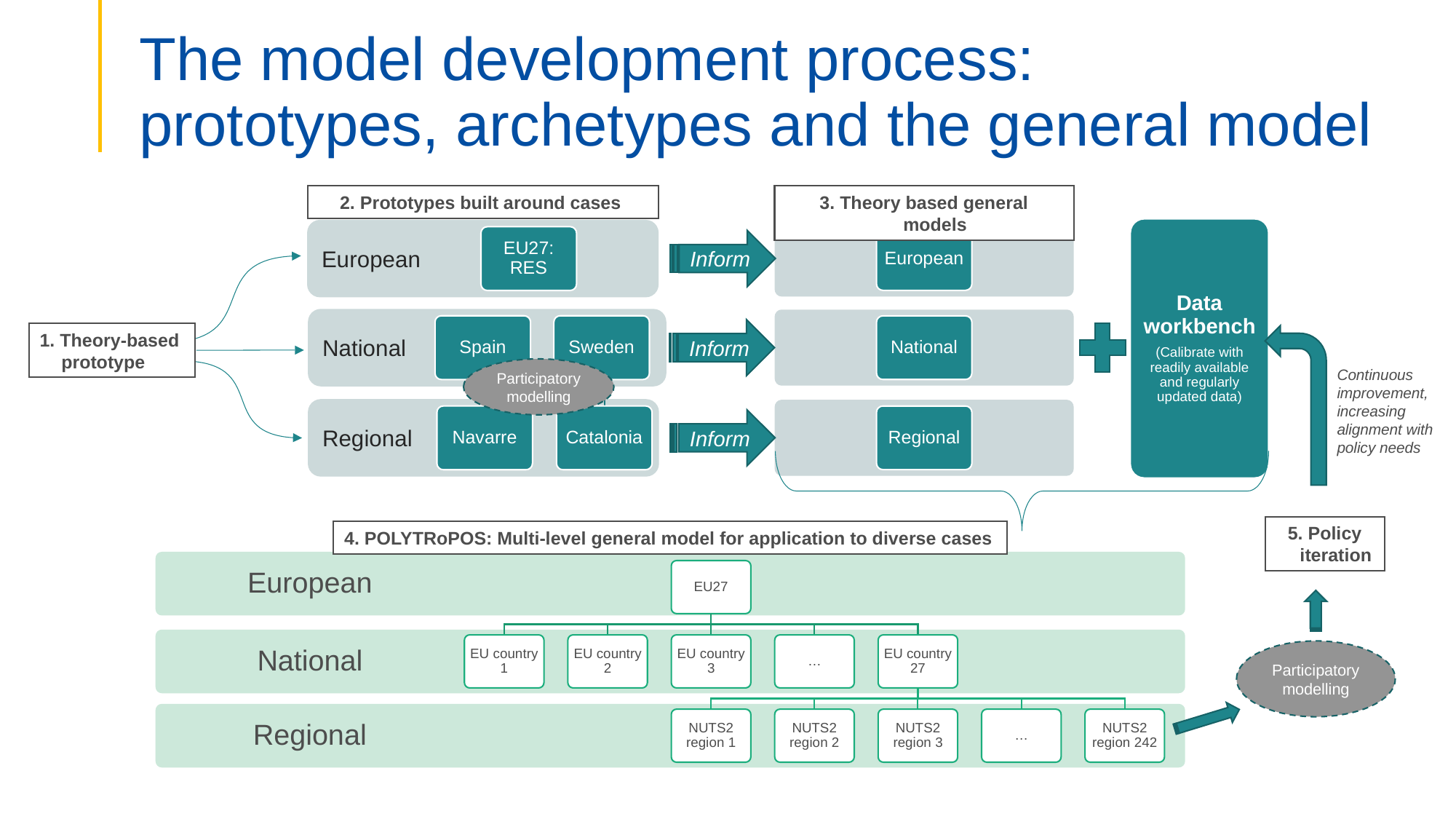

# The model development process: prototypes, archetypes and the general model
2. Prototypes built around cases
3. Theory based general models

Data workbench
(Calibrate with readily available and regularly updated data)
European

EU27: RES
European
Inform

National

Spain
Sweden
National
Inform
1. Theory-based prototype

Participatory modelling
Continuous improvement, increasing alignment with policy needs

Regional

Navarre
Catalonia
Regional
Inform
5. Policy iteration
4. POLYTRoPOS: Multi-level general model for application to diverse cases
European
EU27

National
EU country 1
EU country 2
EU country 3
…
EU country 27

Regional
NUTS2 region 1
NUTS2 region 2
NUTS2 region 3
…
NUTS2 region 242

Participatory modelling